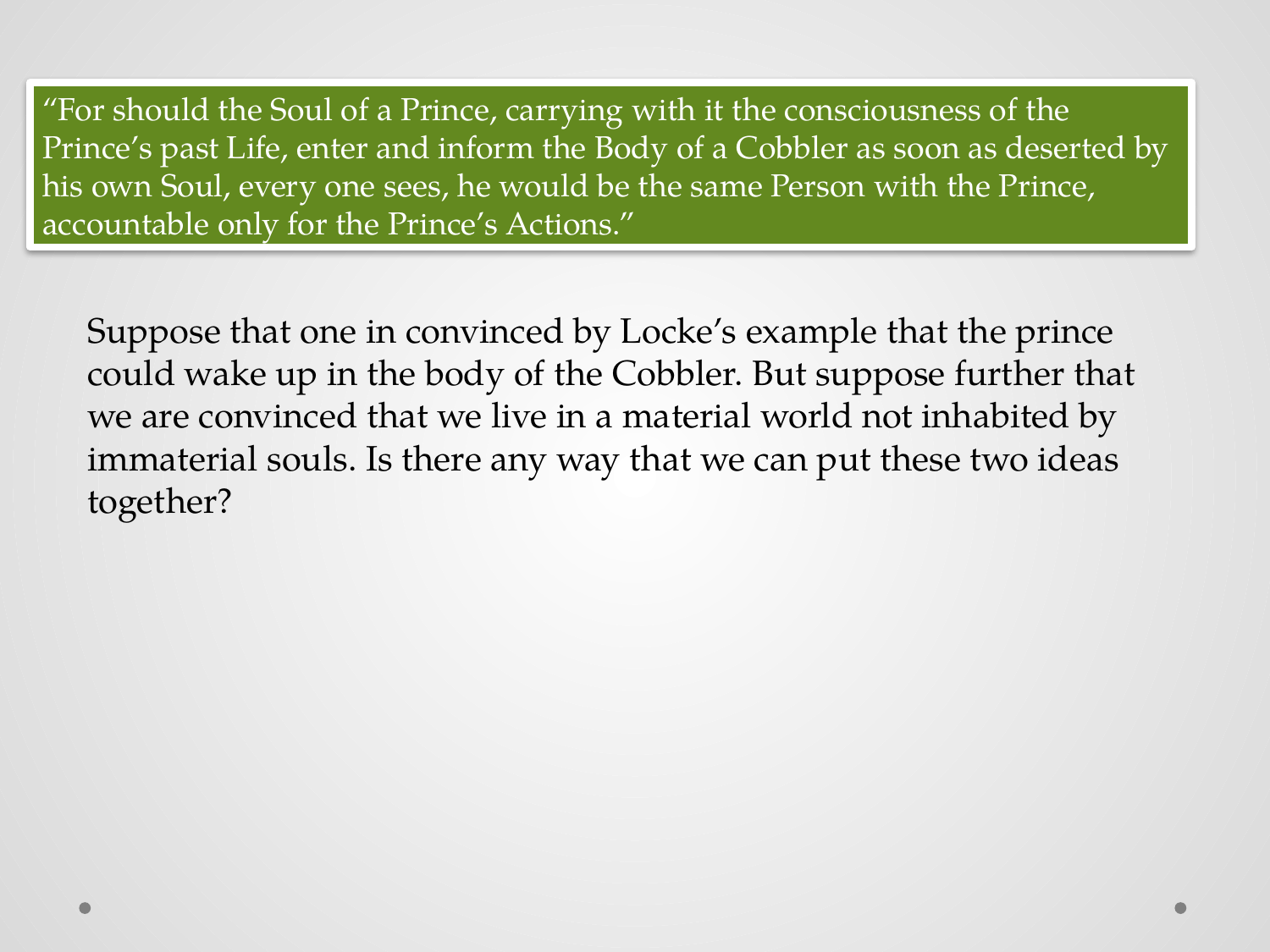

“For should the Soul of a Prince, carrying with it the consciousness of the Prince’s past Life, enter and inform the Body of a Cobbler as soon as deserted by his own Soul, every one sees, he would be the same Person with the Prince, accountable only for the Prince’s Actions.”
Suppose that one in convinced by Locke’s example that the prince could wake up in the body of the Cobbler. But suppose further that we are convinced that we live in a material world not inhabited by immaterial souls. Is there any way that we can put these two ideas together?